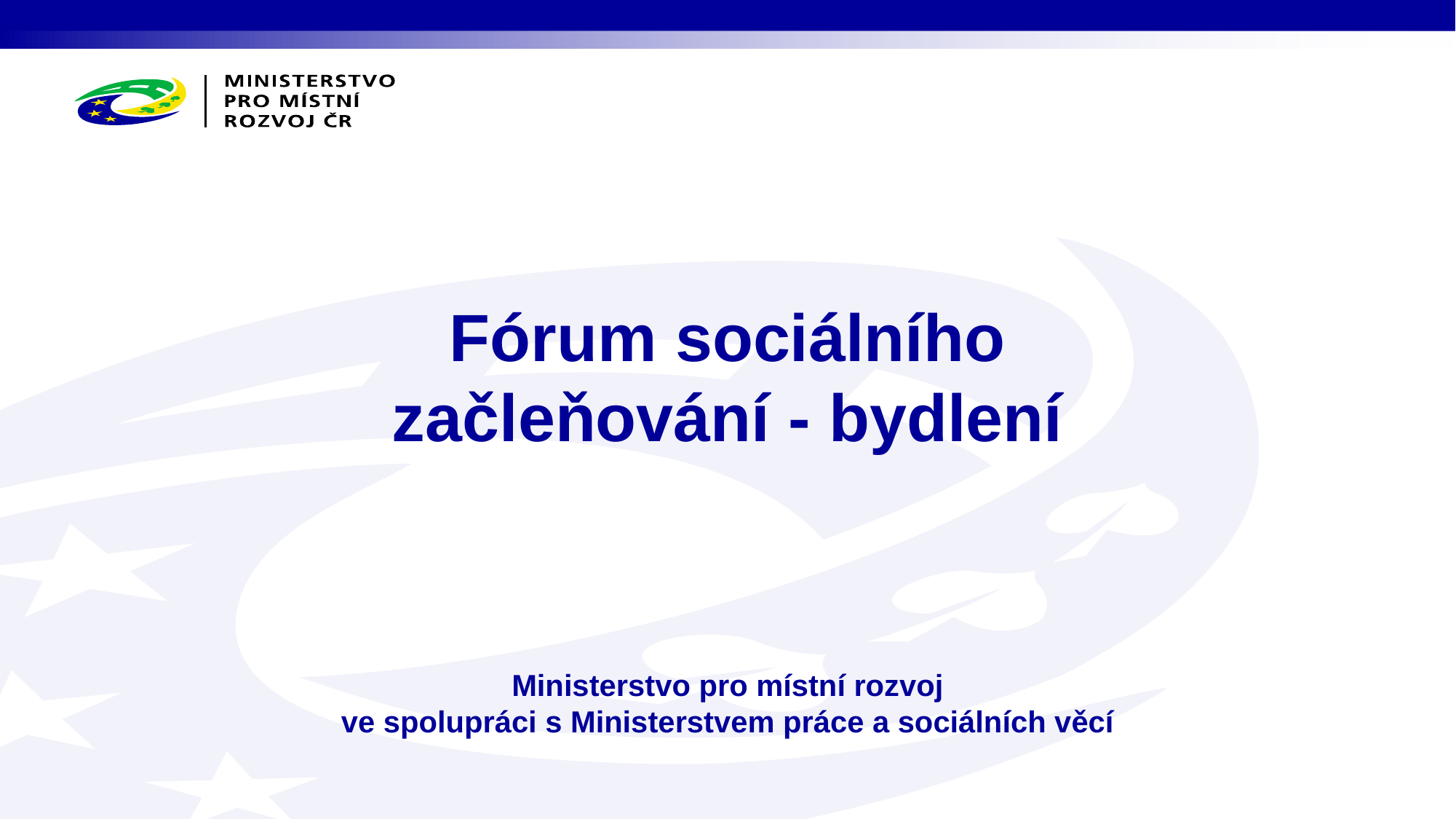

# Fórum sociálního začleňování - bydlení Ministerstvo pro místní rozvoj ve spolupráci s Ministerstvem práce a sociálních věcí